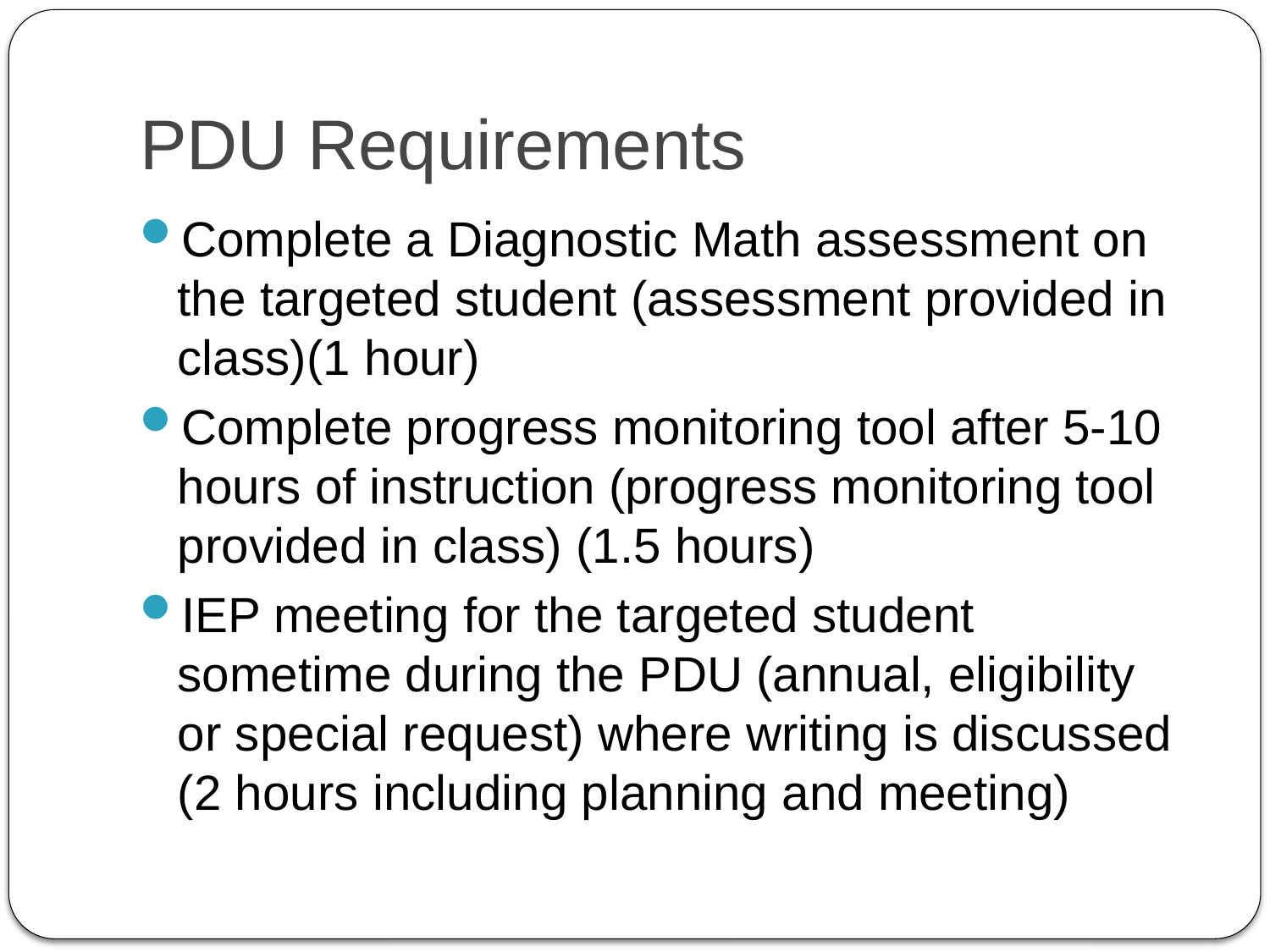

# PDU Requirements
Complete a Diagnostic Math assessment on the targeted student (assessment provided in class)(1 hour)
Complete progress monitoring tool after 5-10 hours of instruction (progress monitoring tool provided in class) (1.5 hours)
IEP meeting for the targeted student sometime during the PDU (annual, eligibility or special request) where writing is discussed (2 hours including planning and meeting)